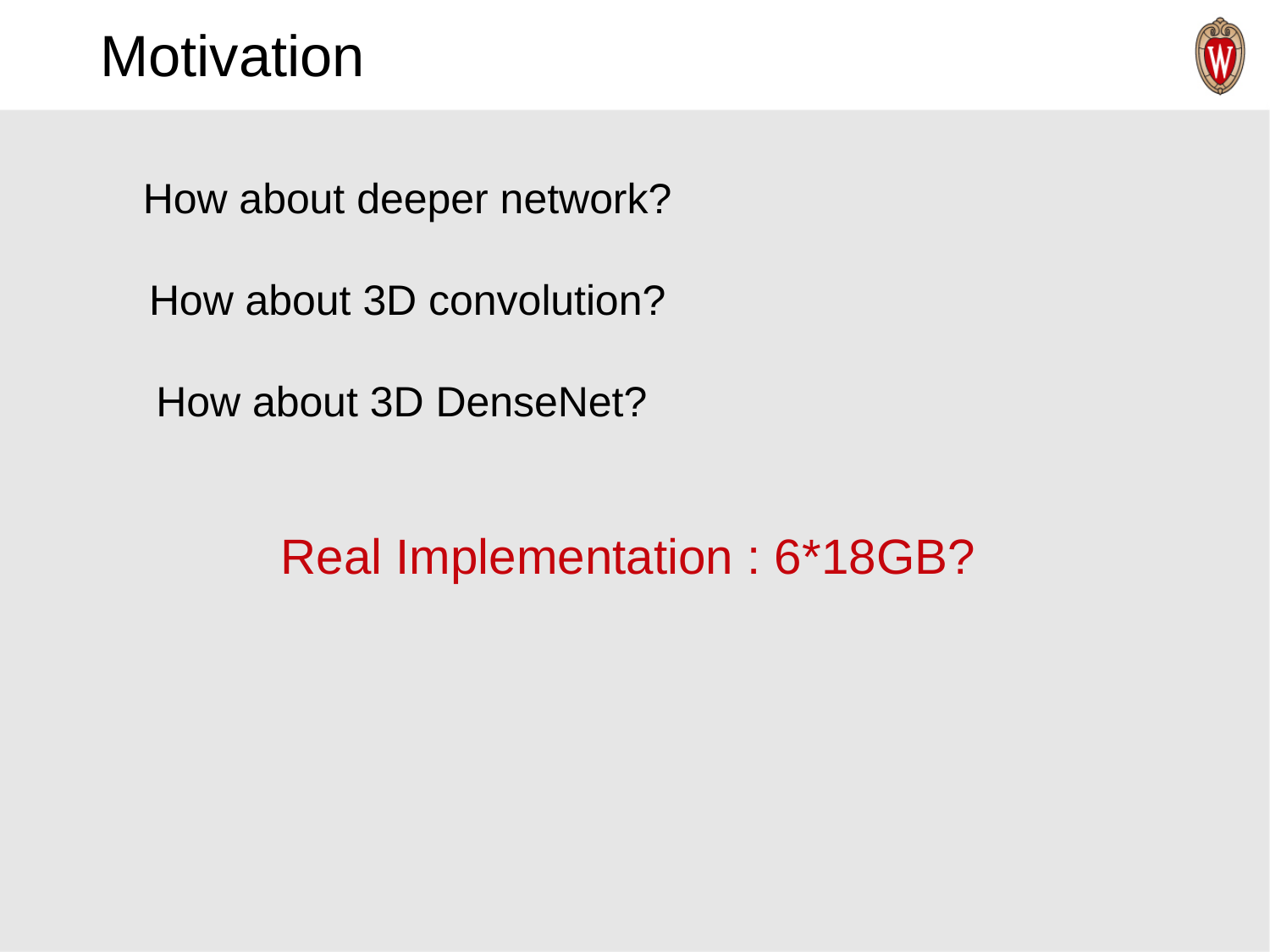

# Motivation
 How about deeper network?

 How about 3D convolution?

How about 3D DenseNet?
Real Implementation : 6*18GB?